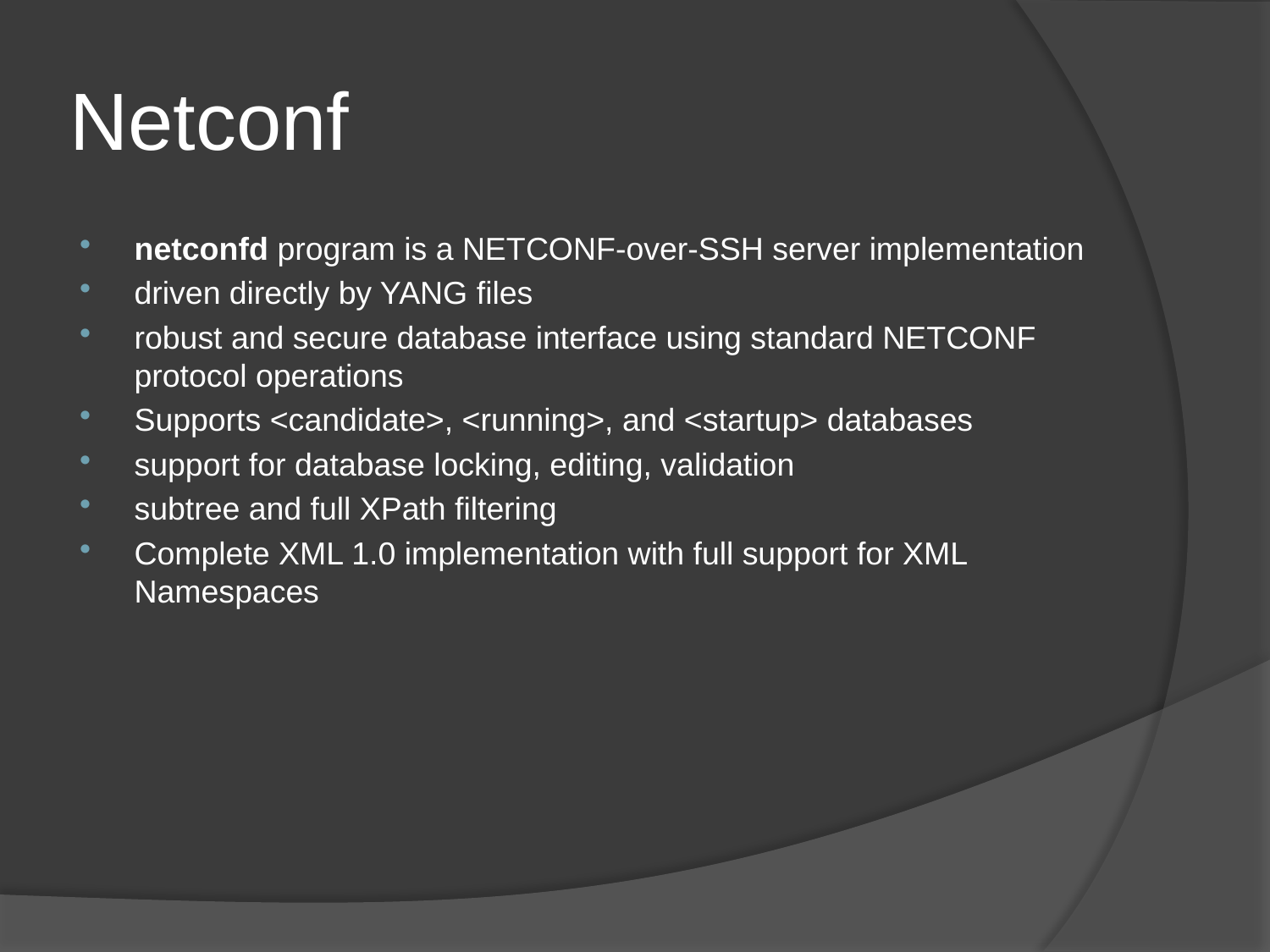

# Netconf
netconfd program is a NETCONF-over-SSH server implementation
driven directly by YANG files
robust and secure database interface using standard NETCONF protocol operations
Supports <candidate>, <running>, and <startup> databases
support for database locking, editing, validation
subtree and full XPath filtering
Complete XML 1.0 implementation with full support for XML Namespaces